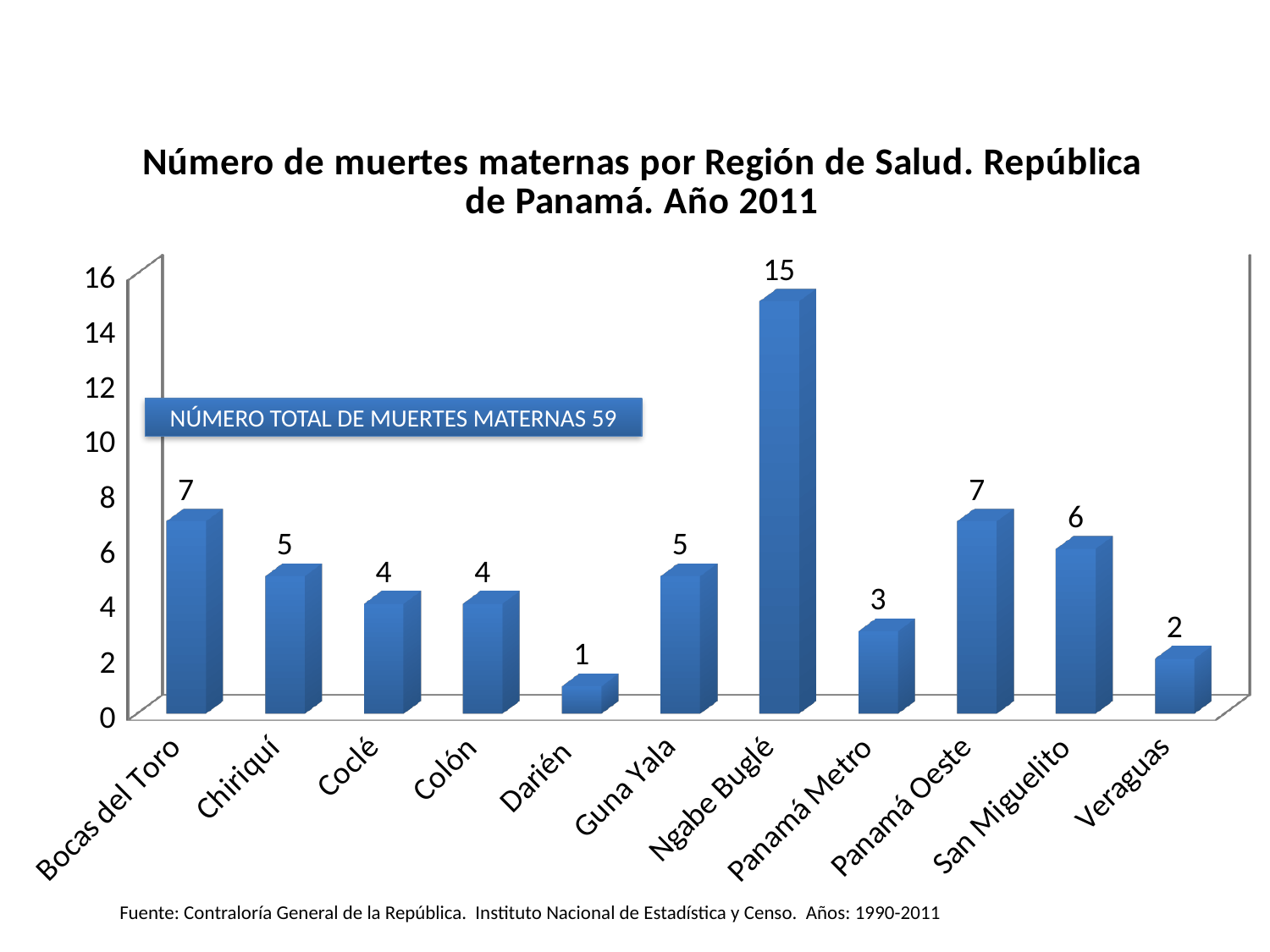

[unsupported chart]

NÚMERO TOTAL DE MUERTES MATERNAS 59
Fuente: Contraloría General de la República.  Instituto Nacional de Estadística y Censo.  Años: 1990-2011